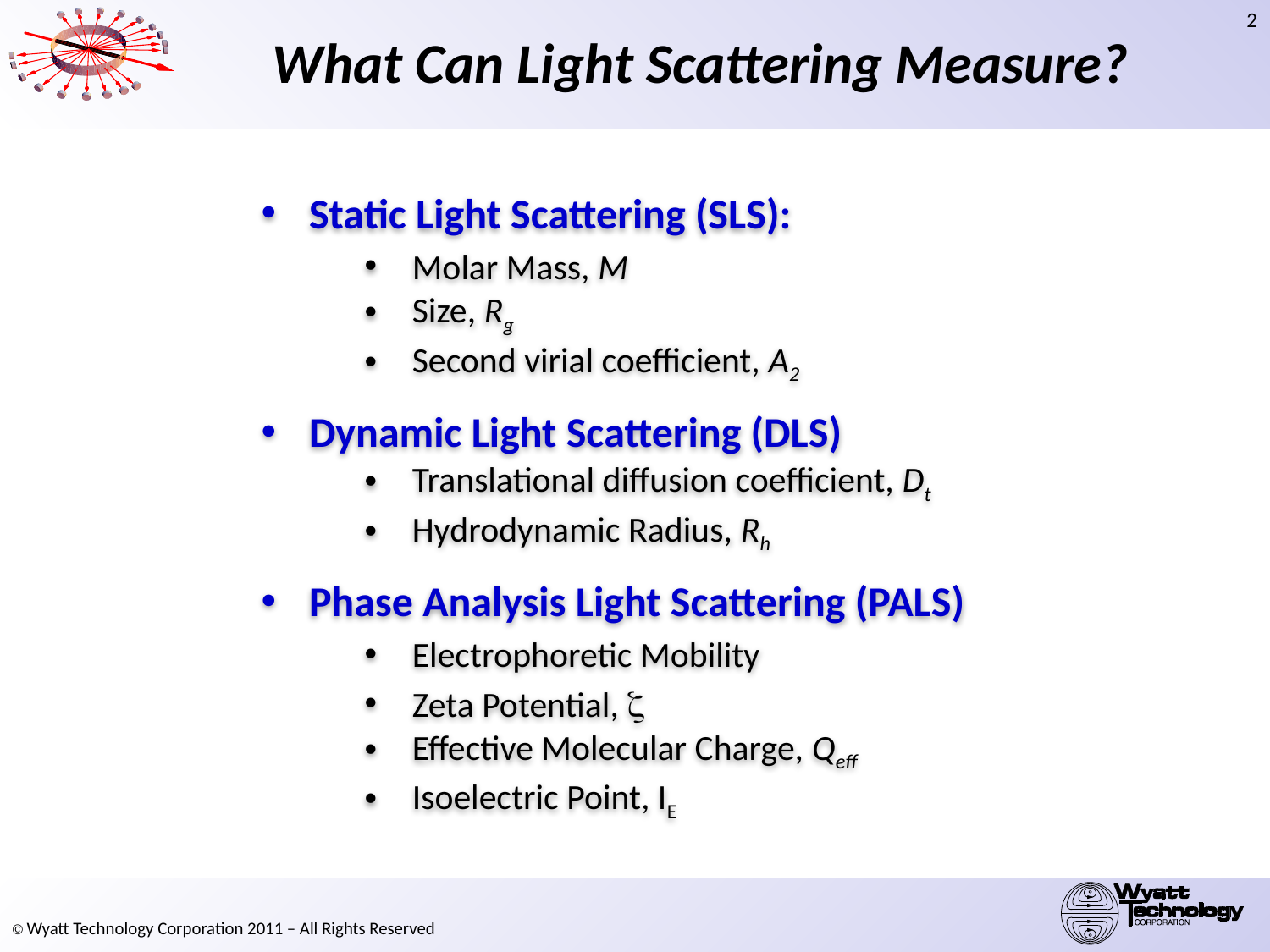

# What Can Light Scattering Measure?
Static Light Scattering (SLS):
Molar Mass, M
Size, Rg
Second virial coefficient, A2
Dynamic Light Scattering (DLS)
Translational diffusion coefficient, Dt
Hydrodynamic Radius, Rh
Phase Analysis Light Scattering (PALS)
Electrophoretic Mobility
Zeta Potential, ζ
Effective Molecular Charge, Qeff
Isoelectric Point, IE